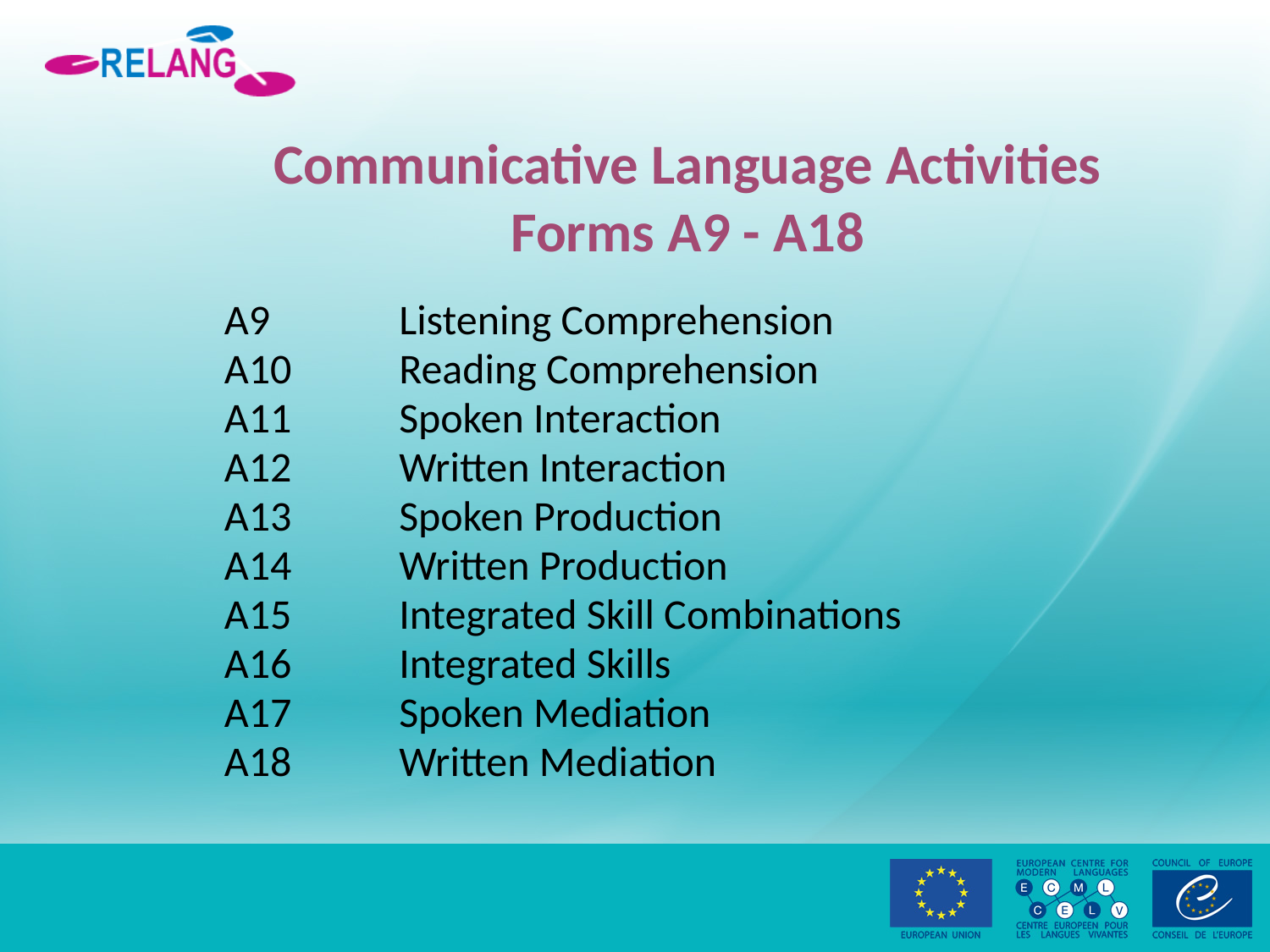

# Communicative Language Activities Forms A9 - A18
A9		Listening Comprehension
A10	Reading Comprehension
A11	Spoken Interaction
A12	Written Interaction
A13	Spoken Production
A14	Written Production
A15	Integrated Skill Combinations
A16	Integrated Skills
A17	Spoken Mediation
A18	Written Mediation